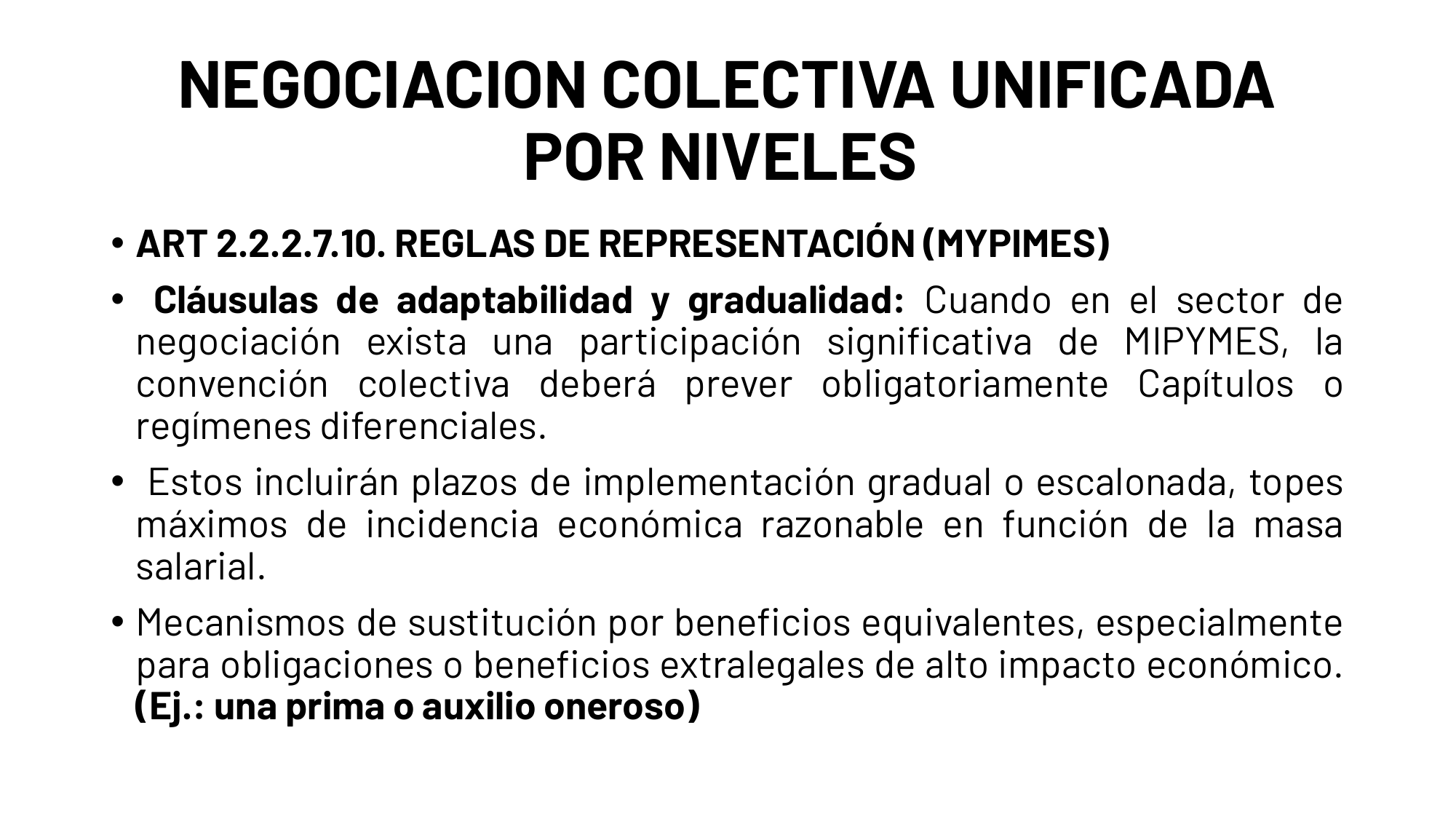

# NEGOCIACION COLECTIVA UNIFICADA POR NIVELES
ART 2.2.2.7.10. REGLAS DE REPRESENTACIÓN (MYPIMES)
 Cláusulas de adaptabilidad y gradualidad: Cuando en el sector de negociación exista una participación significativa de MIPYMES, la convención colectiva deberá prever obligatoriamente Capítulos o regímenes diferenciales.
 Estos incluirán plazos de implementación gradual o escalonada, topes máximos de incidencia económica razonable en función de la masa salarial.
Mecanismos de sustitución por beneficios equivalentes, especialmente para obligaciones o beneficios extralegales de alto impacto económico. (Ej.: una prima o auxilio oneroso)